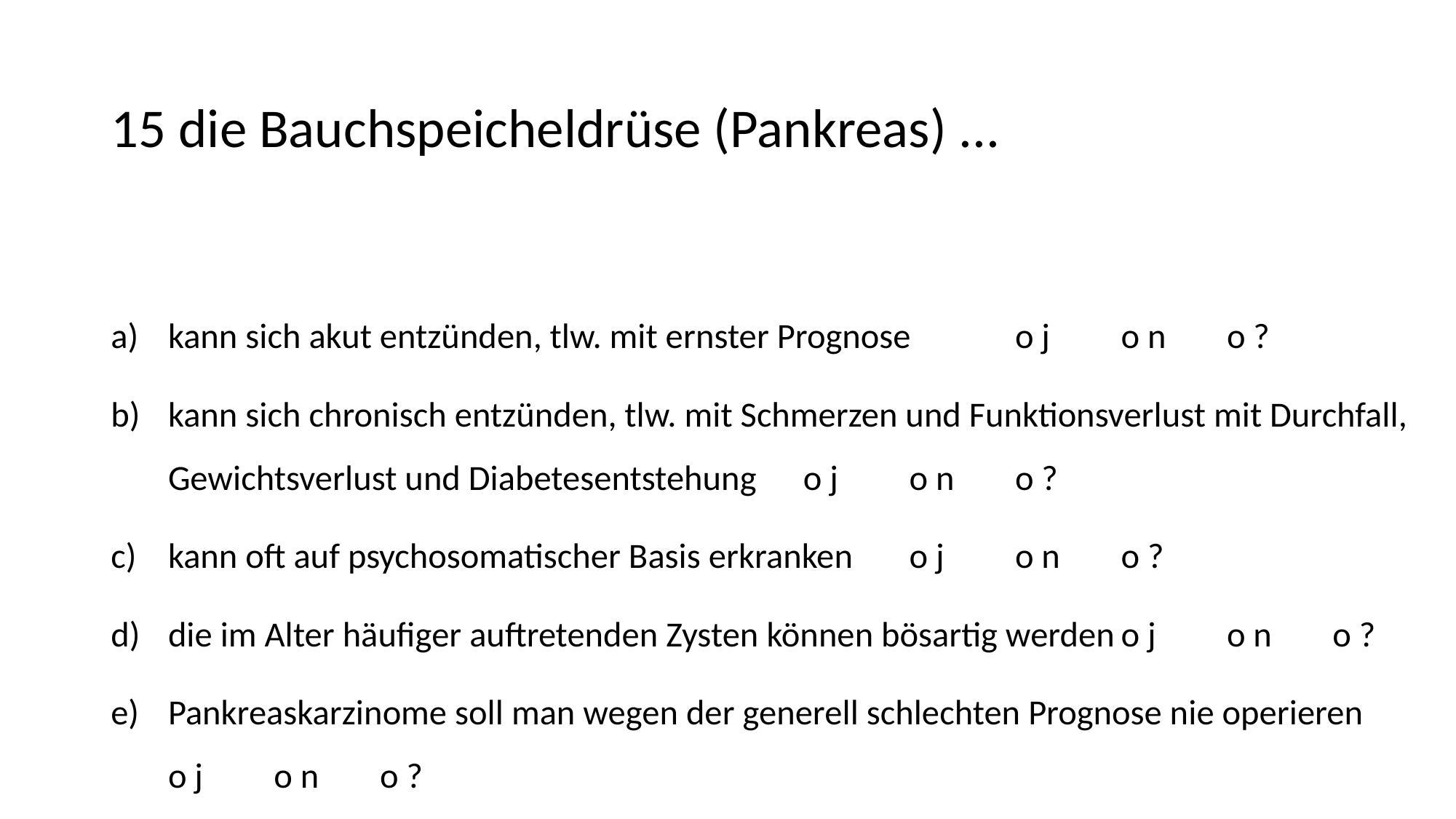

# 15 die Bauchspeicheldrüse (Pankreas) ...
kann sich akut entzünden, tlw. mit ernster Prognose			o j	o n	o ?
kann sich chronisch entzünden, tlw. mit Schmerzen und Funktionsverlust mit Durchfall, Gewichtsverlust und Diabetesentstehung				o j	o n	o ?
kann oft auf psychosomatischer Basis erkranken			o j	o n	o ?
die im Alter häufiger auftretenden Zysten können bösartig werden	o j	o n	o ?
Pankreaskarzinome soll man wegen der generell schlechten Prognose nie operieren											o j	o n	o ?